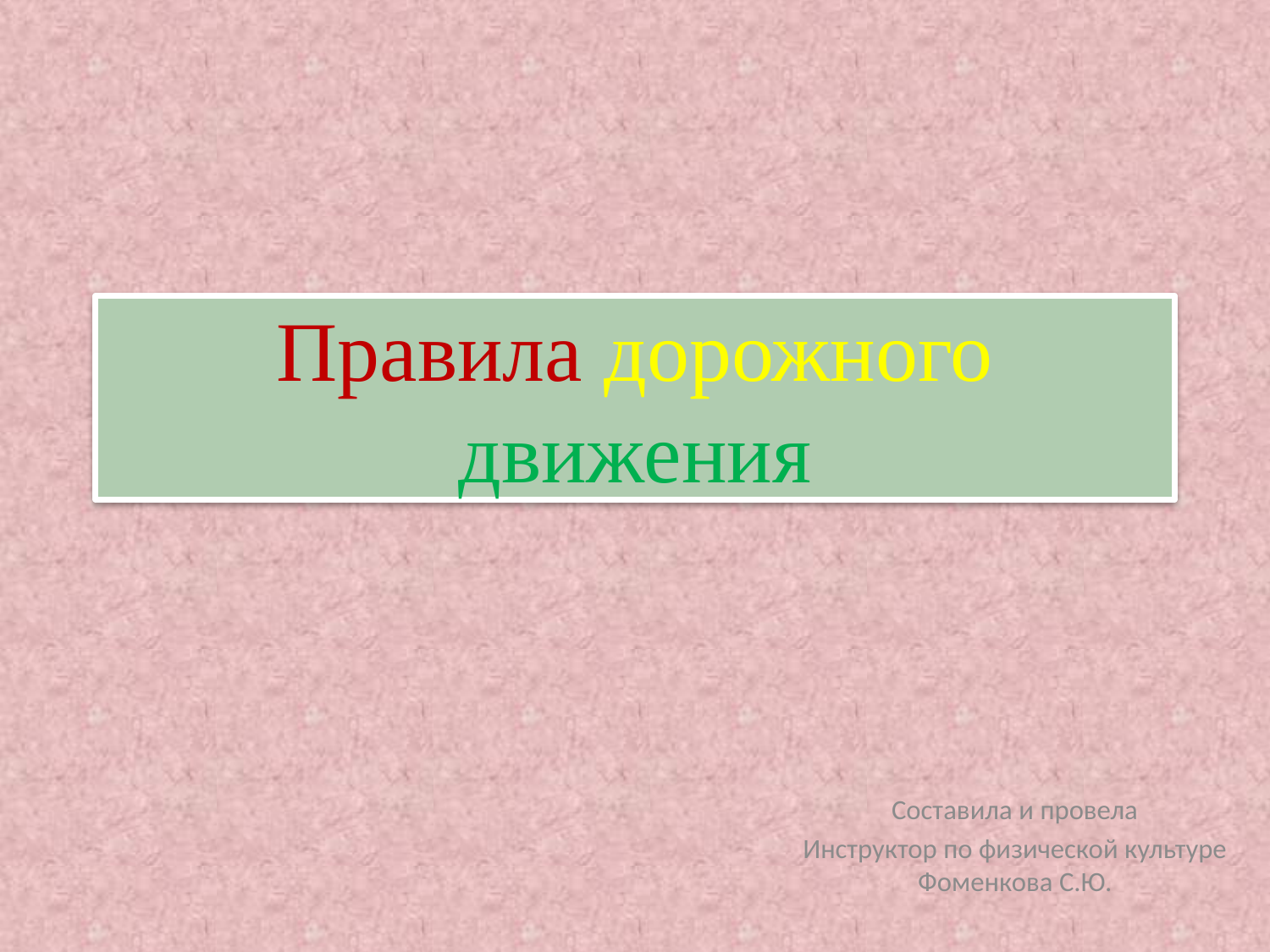

# Правила дорожного движения
Составила и провела
Инструктор по физической культуре Фоменкова С.Ю.